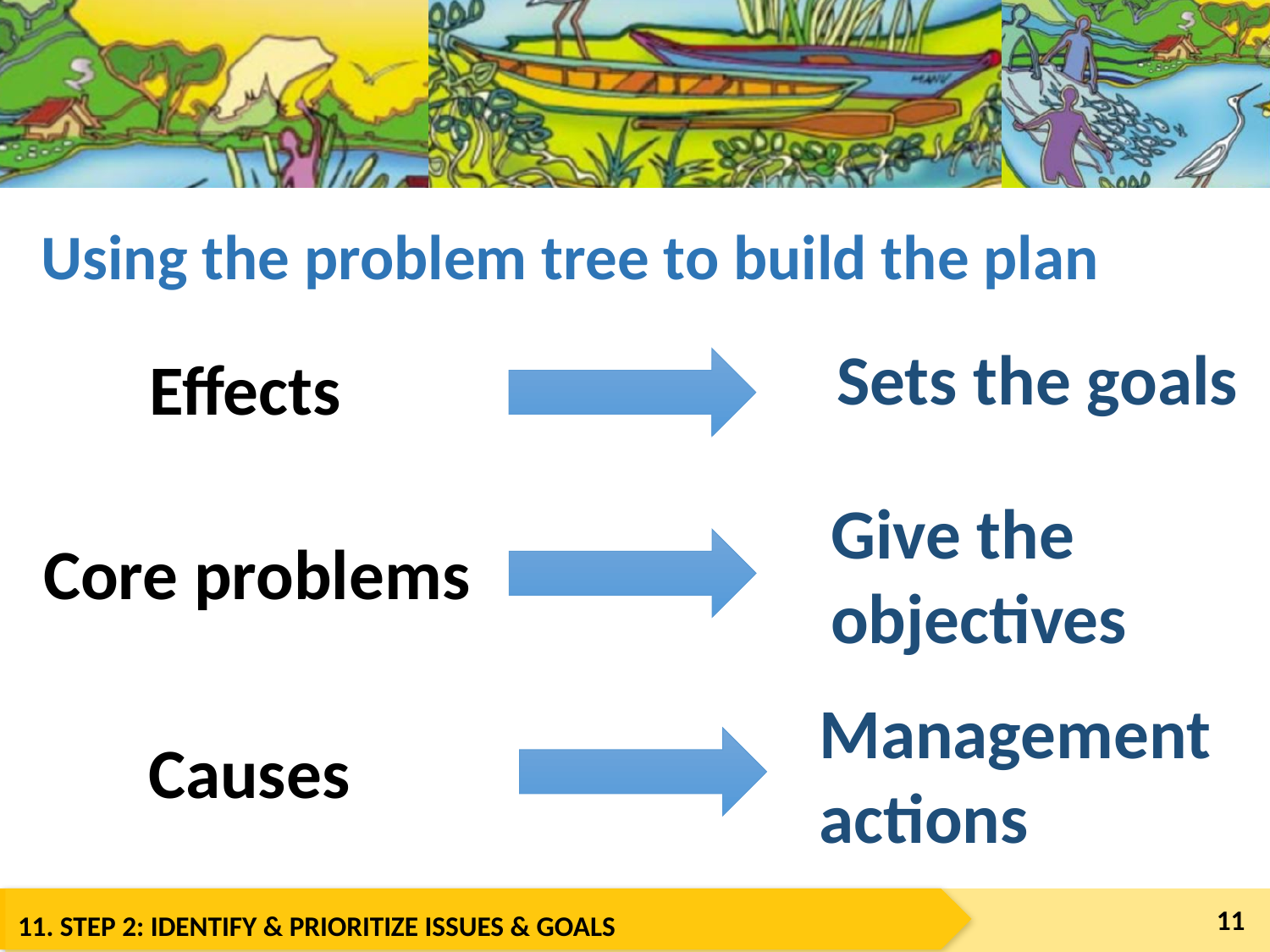

# Using the problem tree to build the plan
Sets the goals
Effects

Give the objectives
Core problems

Management
actions
Causes

11